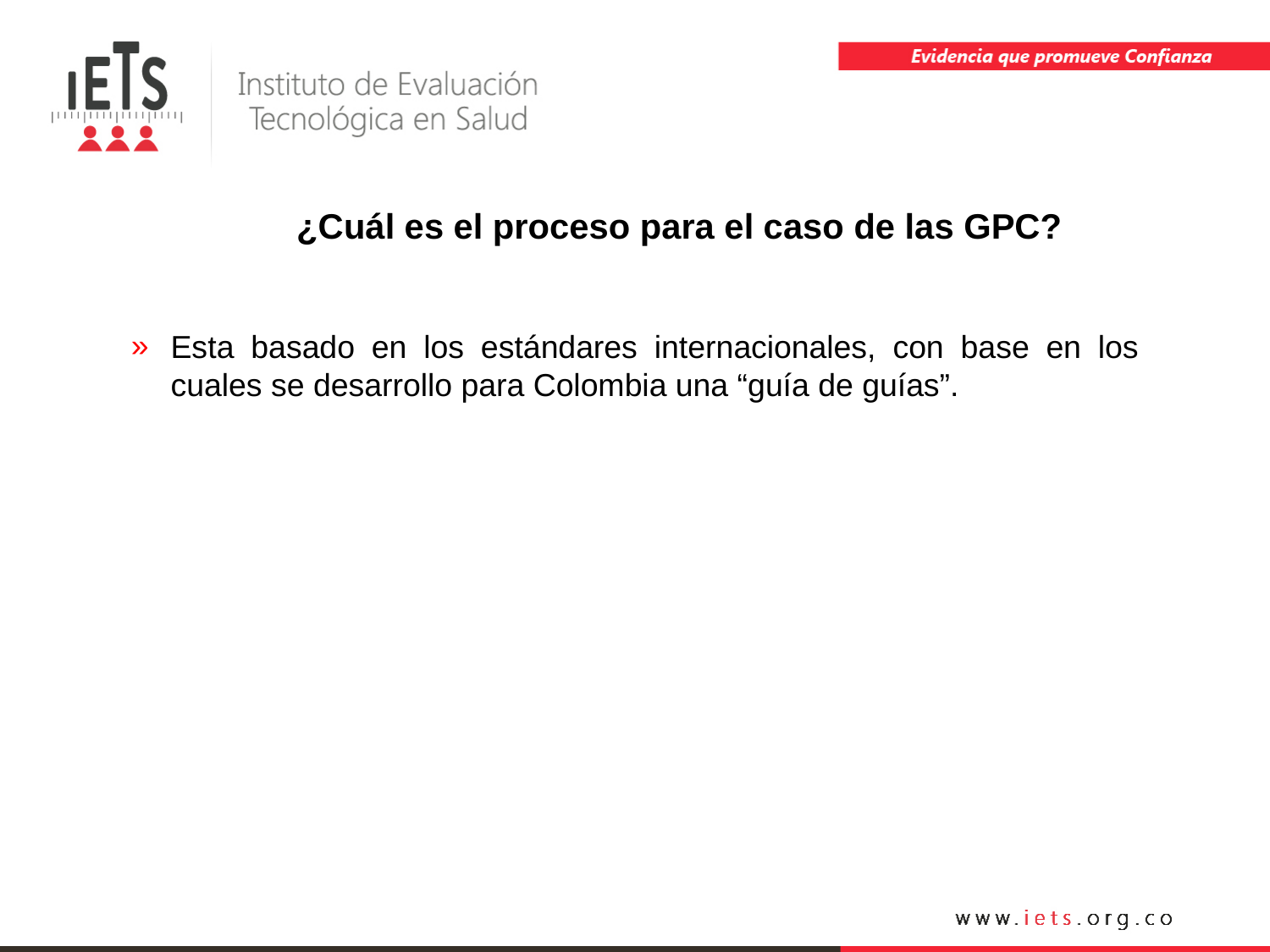

¿Cuál es el proceso para el caso de las GPC?

Esta basado en los estándares internacionales, con base en los cuales se desarrollo para Colombia una “guía de guías”.